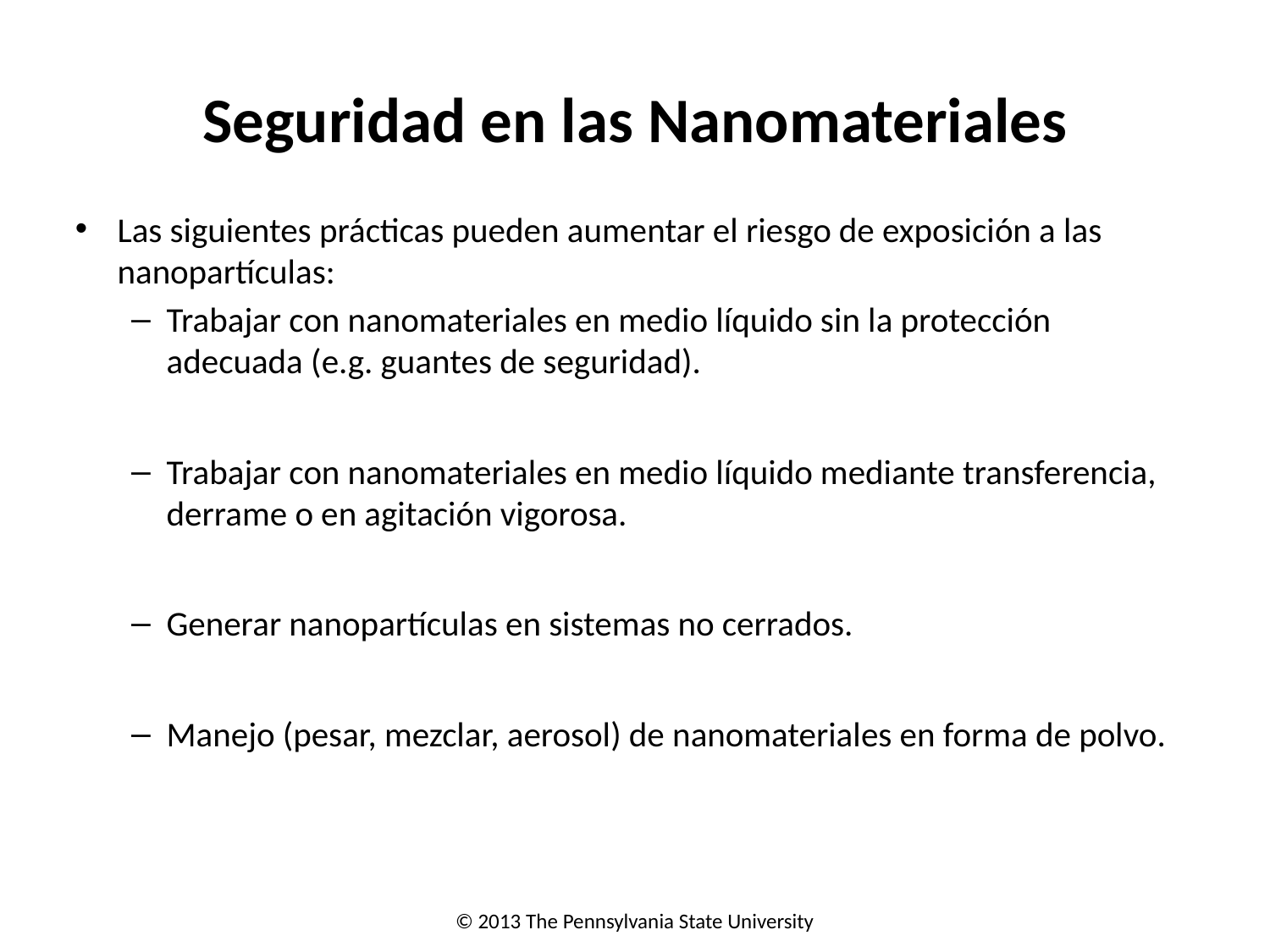

# Seguridad en las Nanomateriales
Las siguientes prácticas pueden aumentar el riesgo de exposición a las nanopartículas:
Trabajar con nanomateriales en medio líquido sin la protección adecuada (e.g. guantes de seguridad).

Trabajar con nanomateriales en medio líquido mediante transferencia, derrame o en agitación vigorosa.

Generar nanopartículas en sistemas no cerrados.

Manejo (pesar, mezclar, aerosol) de nanomateriales en forma de polvo.